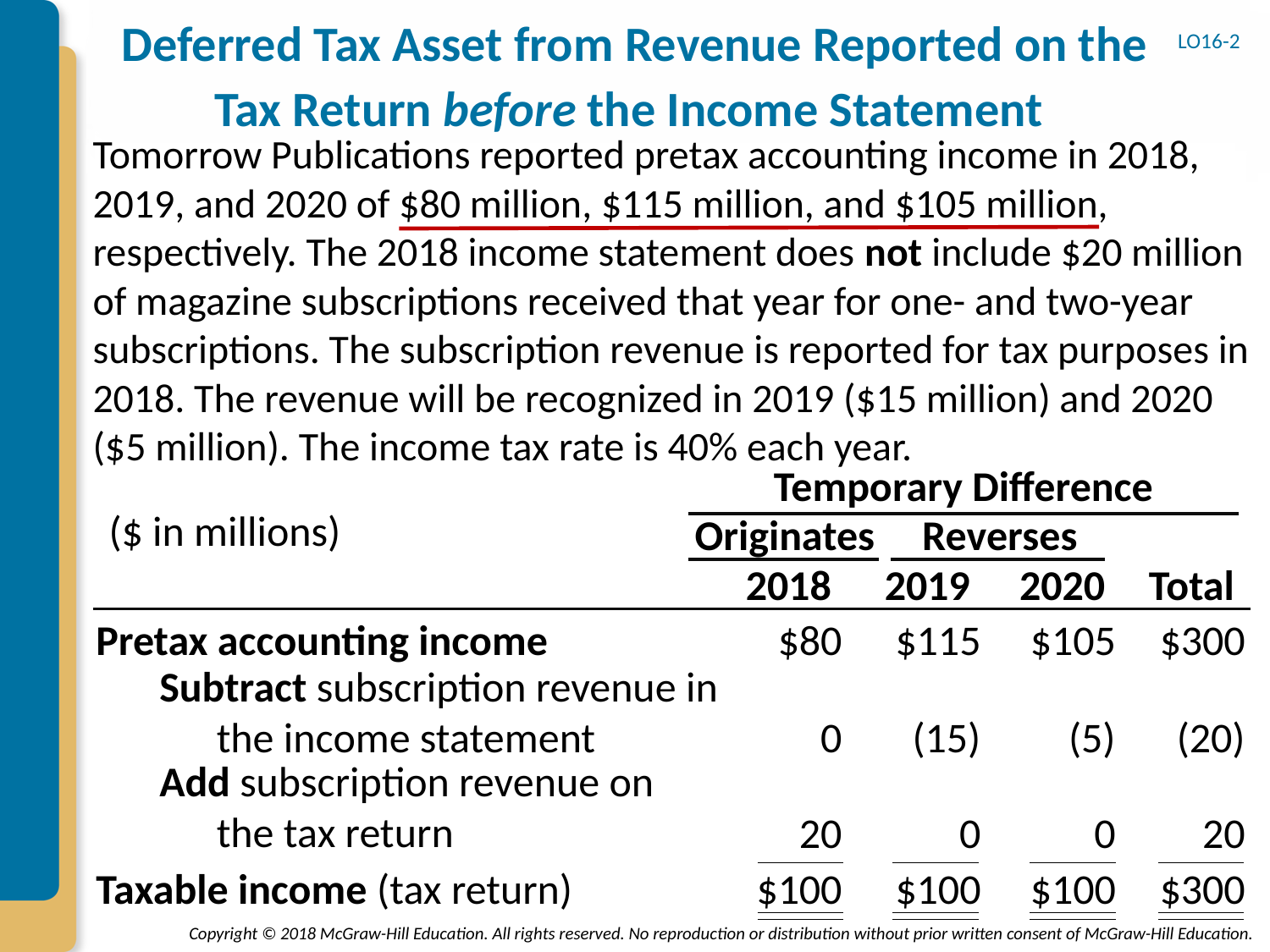

# Deferred Tax Asset from Revenue Reported on the Tax Return before the Income Statement
LO16-2
Tomorrow Publications reported pretax accounting income in 2018, 2019, and 2020 of $80 million, $115 million, and $105 million, respectively. The 2018 income statement does not include $20 million of magazine subscriptions received that year for one- and two-year subscriptions. The subscription revenue is reported for tax purposes in 2018. The revenue will be recognized in 2019 ($15 million) and 2020 ($5 million). The income tax rate is 40% each year.
Temporary Difference
($ in millions)
Originates
Reverses
2018
2019
2020
Total
Pretax accounting income
$80
$115
$105
$300
Subtract subscription revenue in
      the income statement
0
(15)
(5)
(20)
Add subscription revenue on
      the tax return
20
0
0
20
Taxable income (tax return)
$100
$100
$100
$300